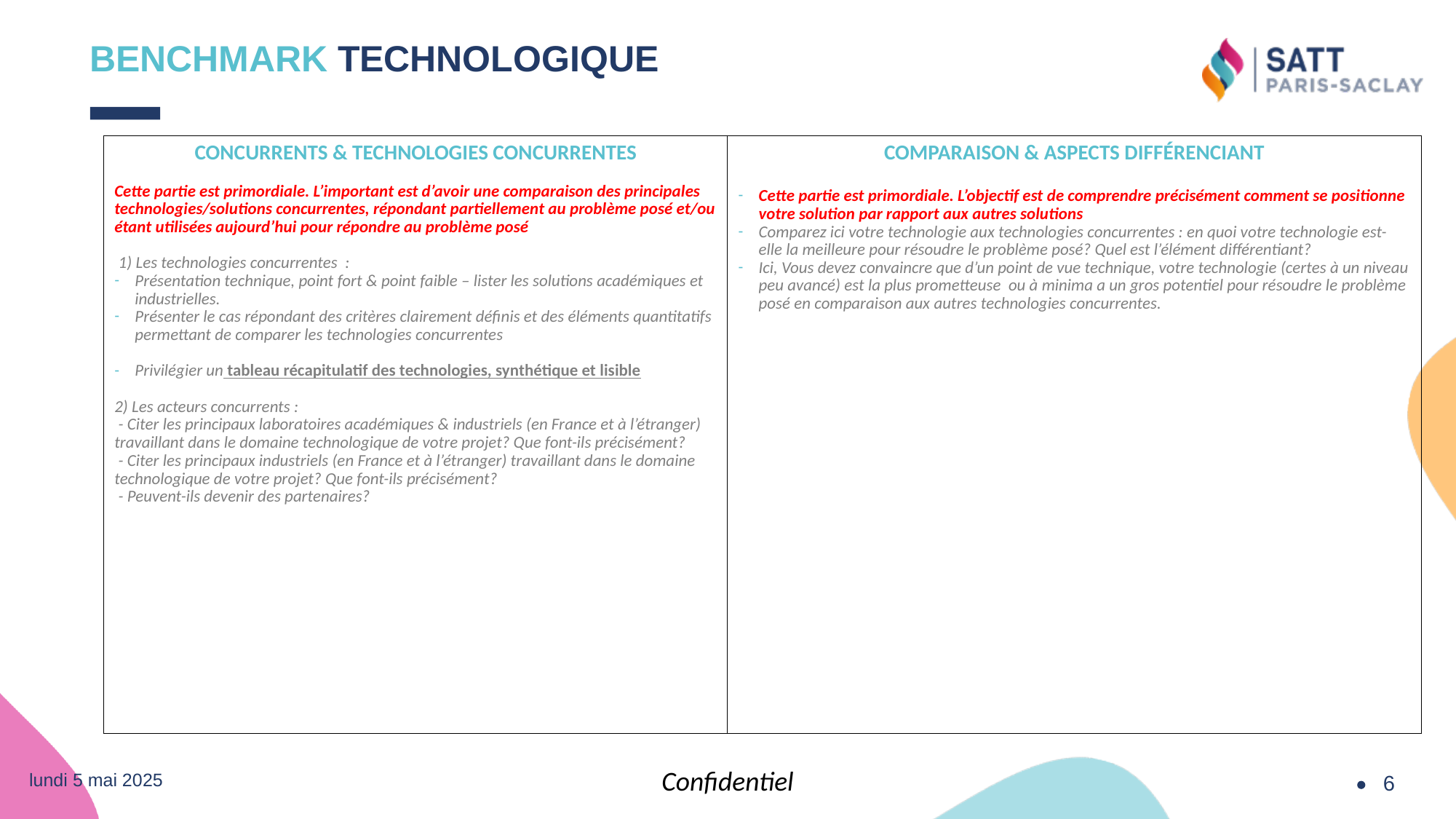

# Benchmark technologique
CONCURRENTS & TECHNOLOGIES CONCURRENTES

Cette partie est primordiale. L’important est d’avoir une comparaison des principales technologies/solutions concurrentes, répondant partiellement au problème posé et/ou étant utilisées aujourd’hui pour répondre au problème posé

 1) Les technologies concurrentes  :
Présentation technique, point fort & point faible – lister les solutions académiques et industrielles.
Présenter le cas répondant des critères clairement définis et des éléments quantitatifs permettant de comparer les technologies concurrentes

Privilégier un tableau récapitulatif des technologies, synthétique et lisible

2) Les acteurs concurrents :
 - Citer les principaux laboratoires académiques & industriels (en France et à l’étranger) travaillant dans le domaine technologique de votre projet? Que font-ils précisément?
 - Citer les principaux industriels (en France et à l’étranger) travaillant dans le domaine technologique de votre projet? Que font-ils précisément?
 - Peuvent-ils devenir des partenaires?

COMPARAISON & ASPECTS DIFFÉRENCIANT

Cette partie est primordiale. L’objectif est de comprendre précisément comment se positionne votre solution par rapport aux autres solutions
Comparez ici votre technologie aux technologies concurrentes : en quoi votre technologie est-elle la meilleure pour résoudre le problème posé? Quel est l’élément différentiant?
Ici, Vous devez convaincre que d’un point de vue technique, votre technologie (certes à un niveau peu avancé) est la plus prometteuse  ou à minima a un gros potentiel pour résoudre le problème posé en comparaison aux autres technologies concurrentes.

Confidentiel
lundi 5 mai 2025
6